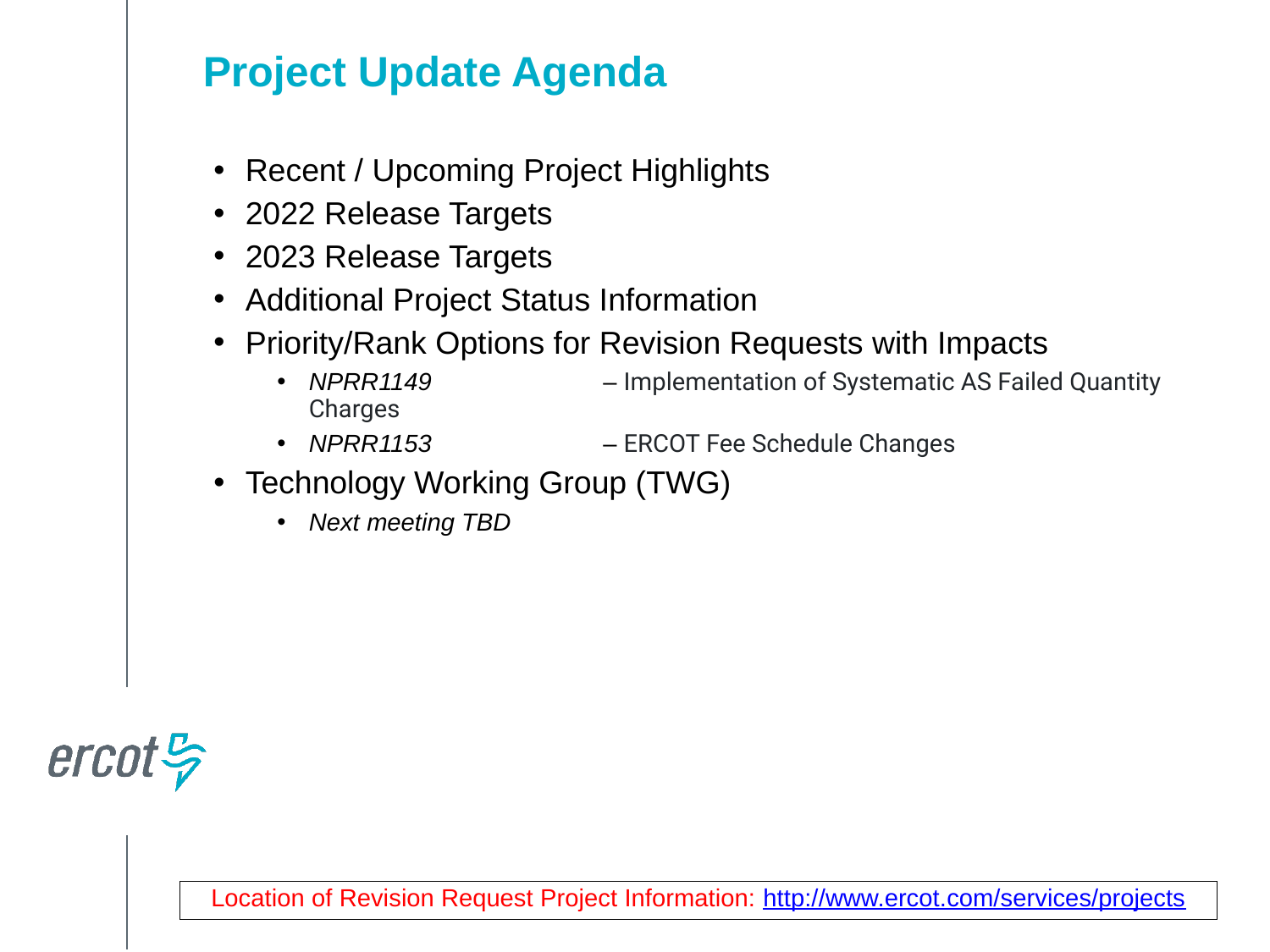

Project Update Agenda
Recent / Upcoming Project Highlights
2022 Release Targets
2023 Release Targets
Additional Project Status Information
Priority/Rank Options for Revision Requests with Impacts
NPRR1149	– Implementation of Systematic AS Failed Quantity Charges
NPRR1153	– ERCOT Fee Schedule Changes
Technology Working Group (TWG)
Next meeting TBD
Location of Revision Request Project Information: http://www.ercot.com/services/projects